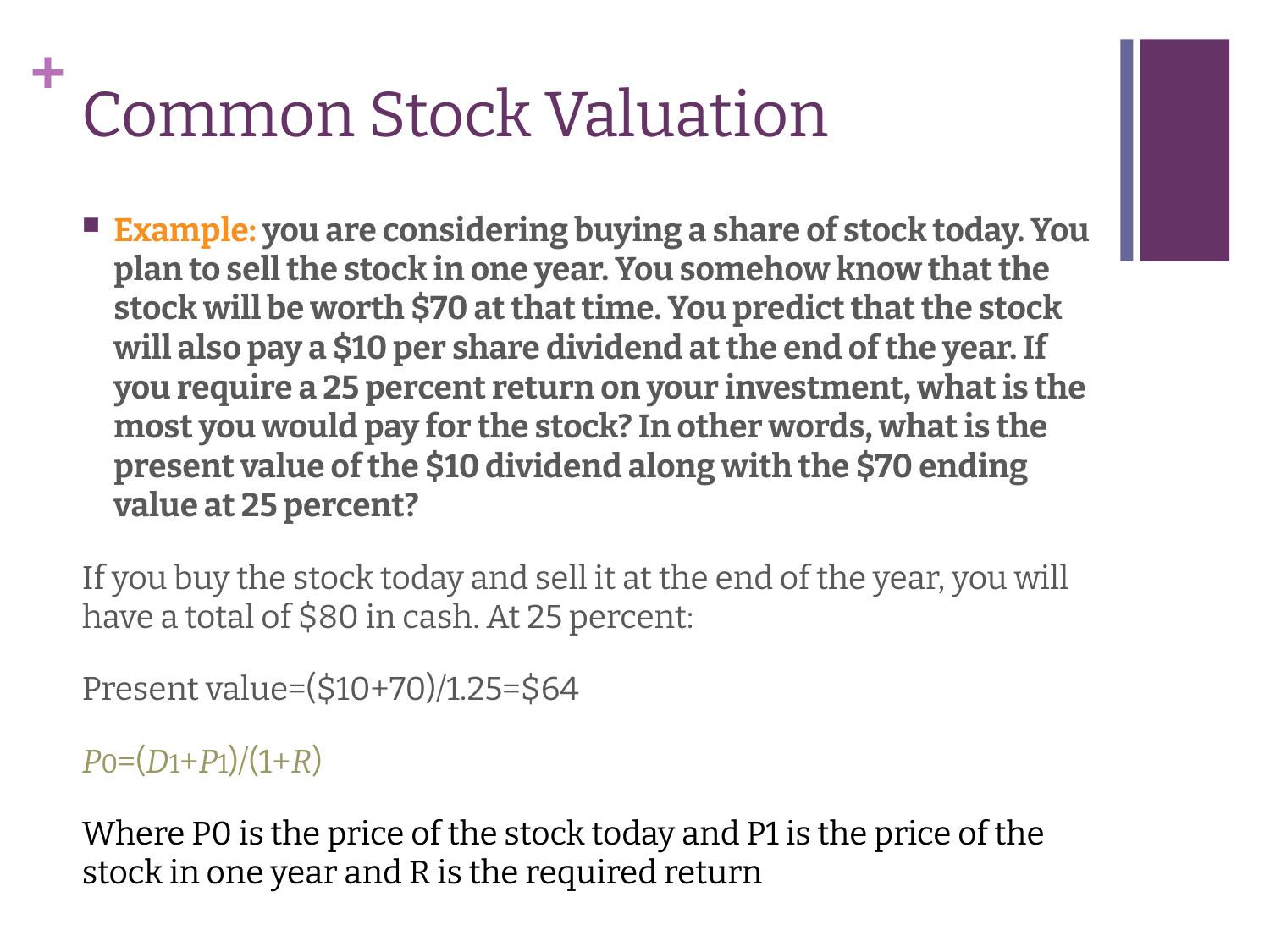

# Common Stock Valuation
Example: you are considering buying a share of stock today. You plan to sell the stock in one year. You somehow know that the stock will be worth $70 at that time. You predict that the stock will also pay a $10 per share dividend at the end of the year. If you require a 25 percent return on your investment, what is the most you would pay for the stock? In other words, what is the present value of the $10 dividend along with the $70 ending value at 25 percent?
If you buy the stock today and sell it at the end of the year, you will have a total of $80 in cash. At 25 percent:
Present value=($10+70)/1.25=$64
P0=(D1+P1)/(1+R)
Where P0 is the price of the stock today and P1 is the price of the stock in one year and R is the required return